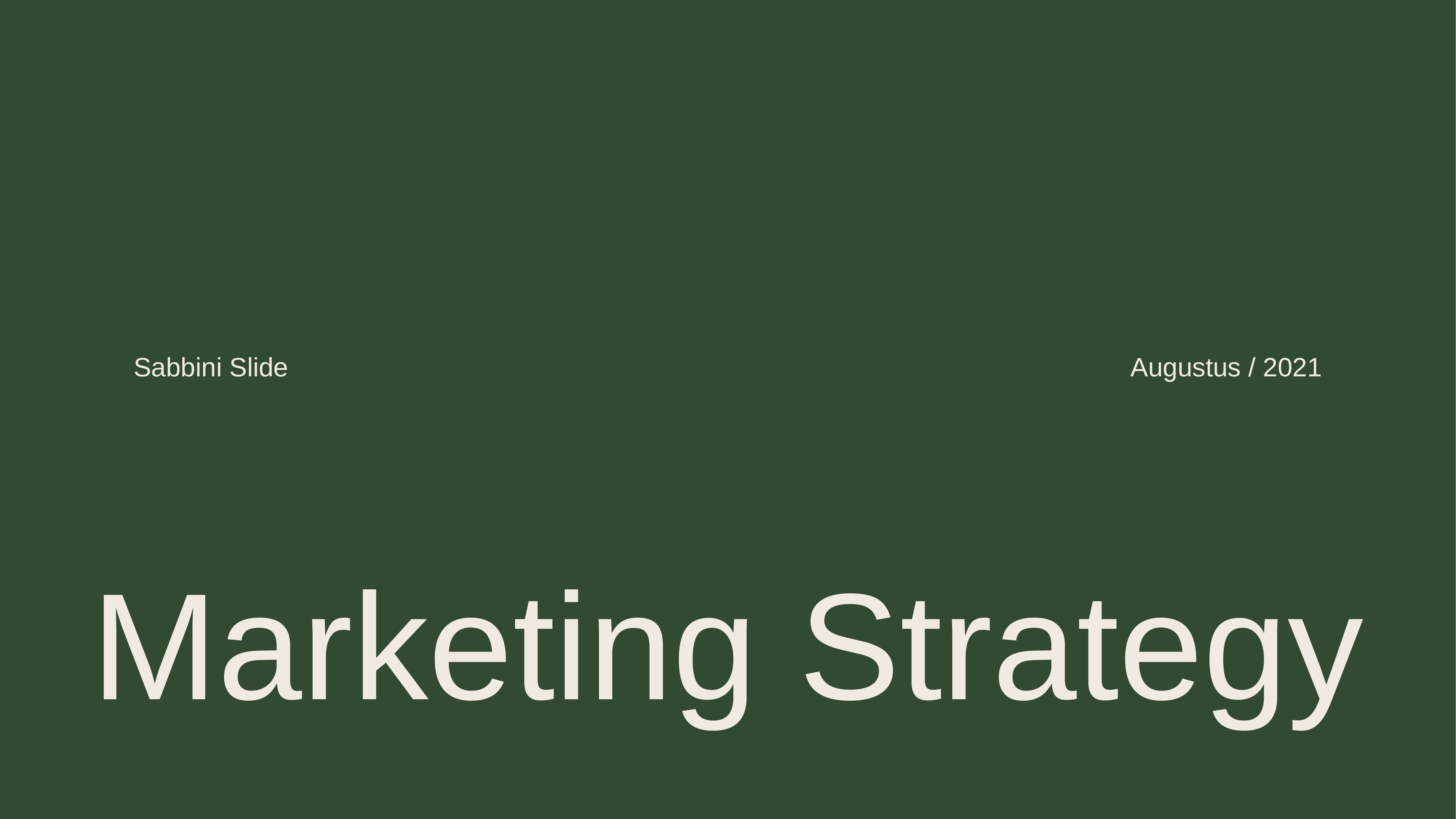

Sabbini Slide
Augustus / 2021
Marketing Strategy